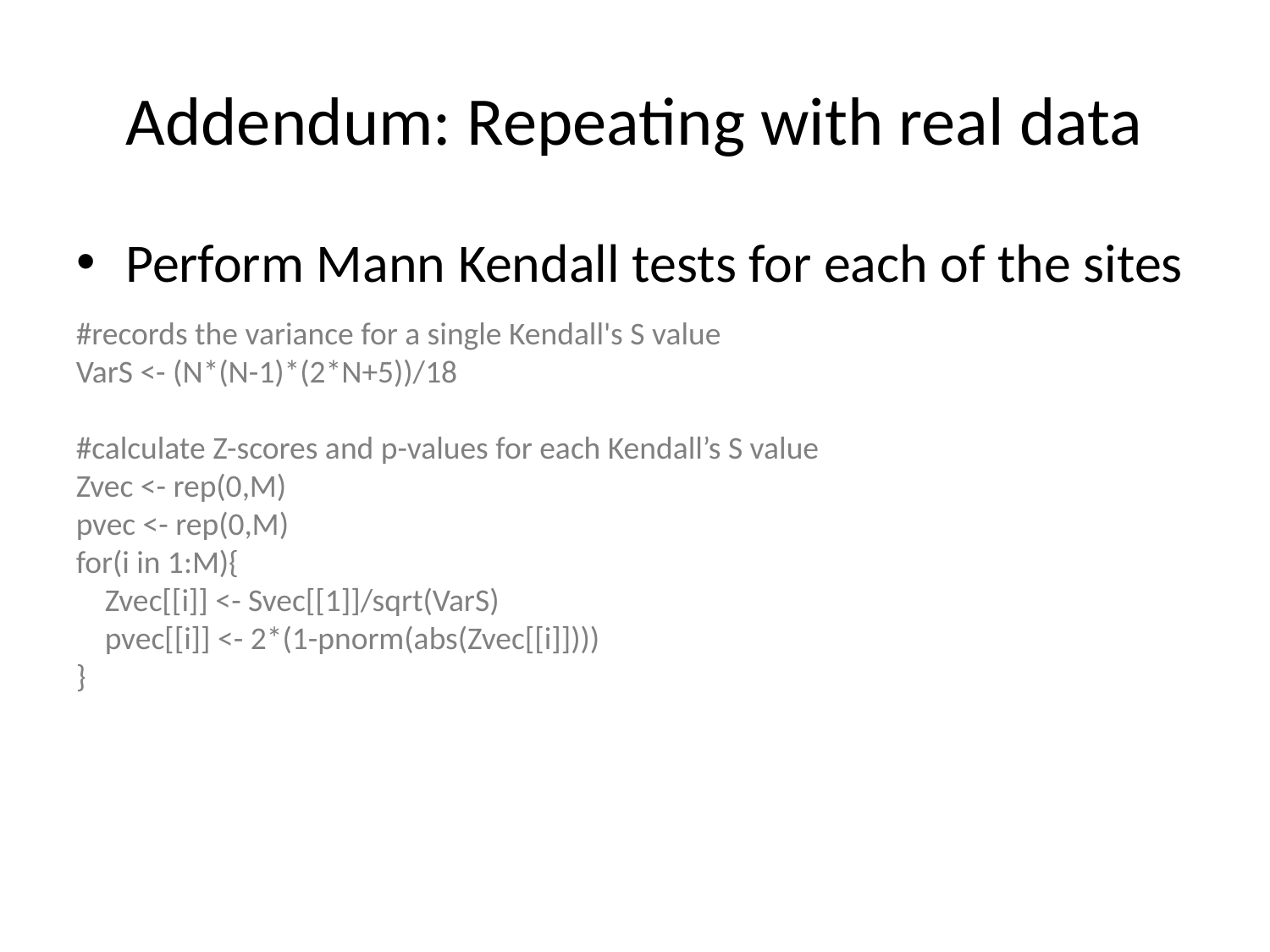

# Addendum: Repeating with real data
Perform Mann Kendall tests for each of the sites

#records the variance for a single Kendall's S value
VarS <- (N*(N-1)*(2*N+5))/18

#calculate Z-scores and p-values for each Kendall’s S value
Zvec <- rep(0,M)
pvec <- rep(0,M)
for(i in 1:M){
    Zvec[[i]] <- Svec[[1]]/sqrt(VarS)
    pvec[[i]] <- 2*(1-pnorm(abs(Zvec[[i]])))
}